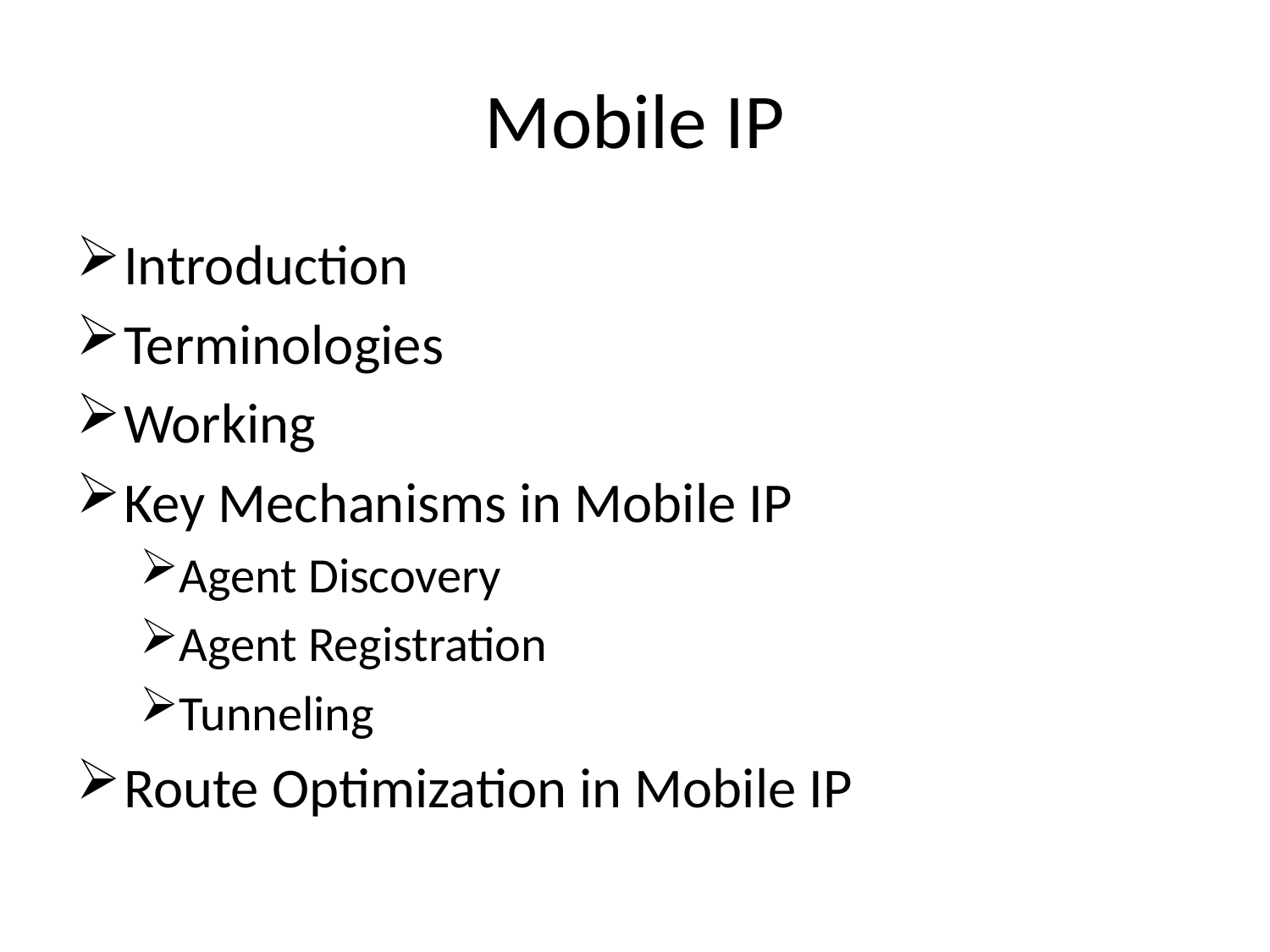

# Mobile IP
Introduction
Terminologies
Working
Key Mechanisms in Mobile IP
Agent Discovery
Agent Registration
Tunneling
Route Optimization in Mobile IP